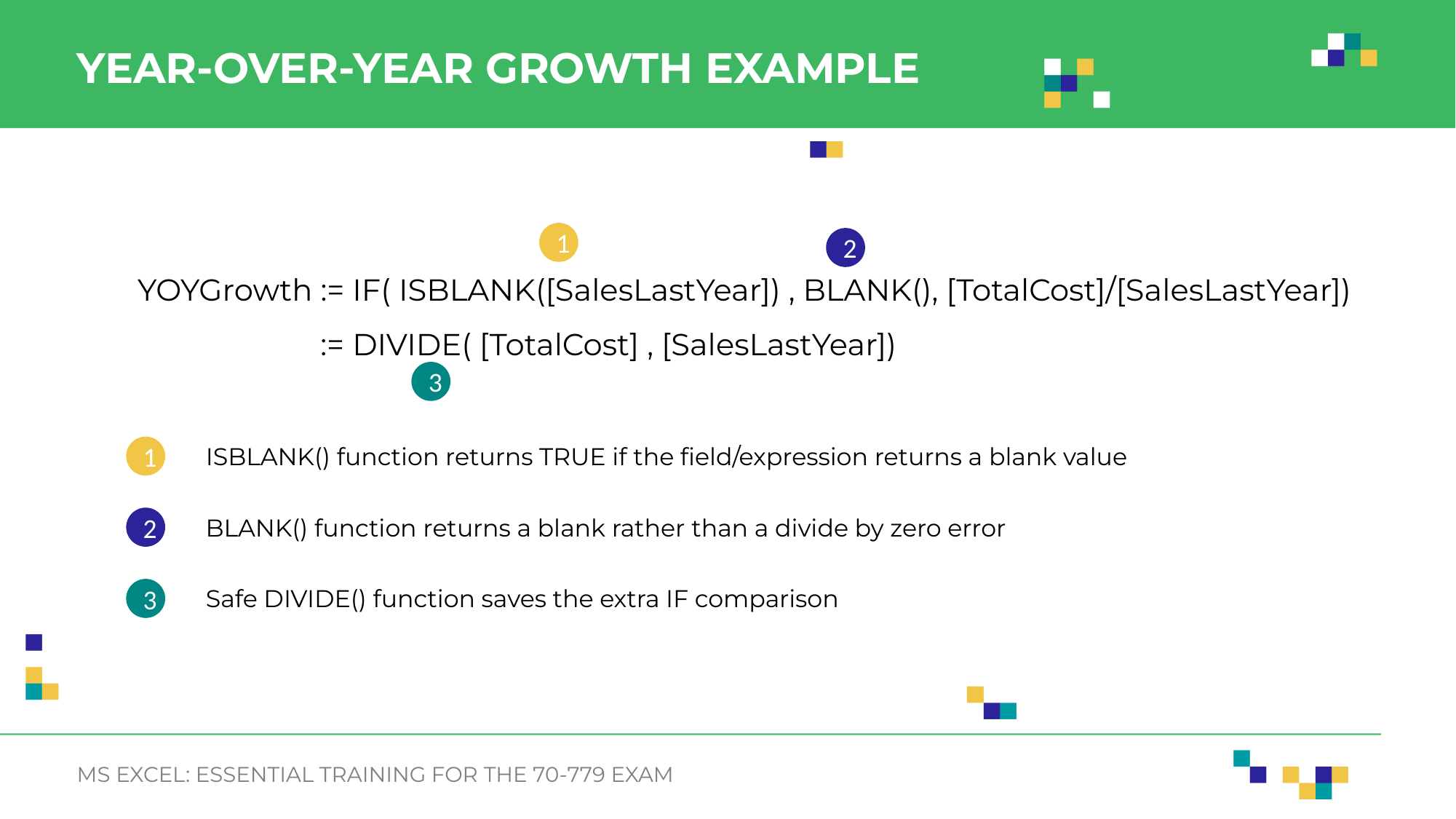

YEAR-OVER-YEAR GROWTH EXAMPLE
1
2
YOYGrowth := IF( ISBLANK([SalesLastYear]) , BLANK(), [TotalCost]/[SalesLastYear])
YOYGrowth := DIVIDE( [TotalCost] , [SalesLastYear])
3
ISBLANK() function returns TRUE if the field/expression returns a blank value
1
BLANK() function returns a blank rather than a divide by zero error
2
Safe DIVIDE() function saves the extra IF comparison
3
MS EXCEL: ESSENTIAL TRAINING FOR THE 70-779 EXAM